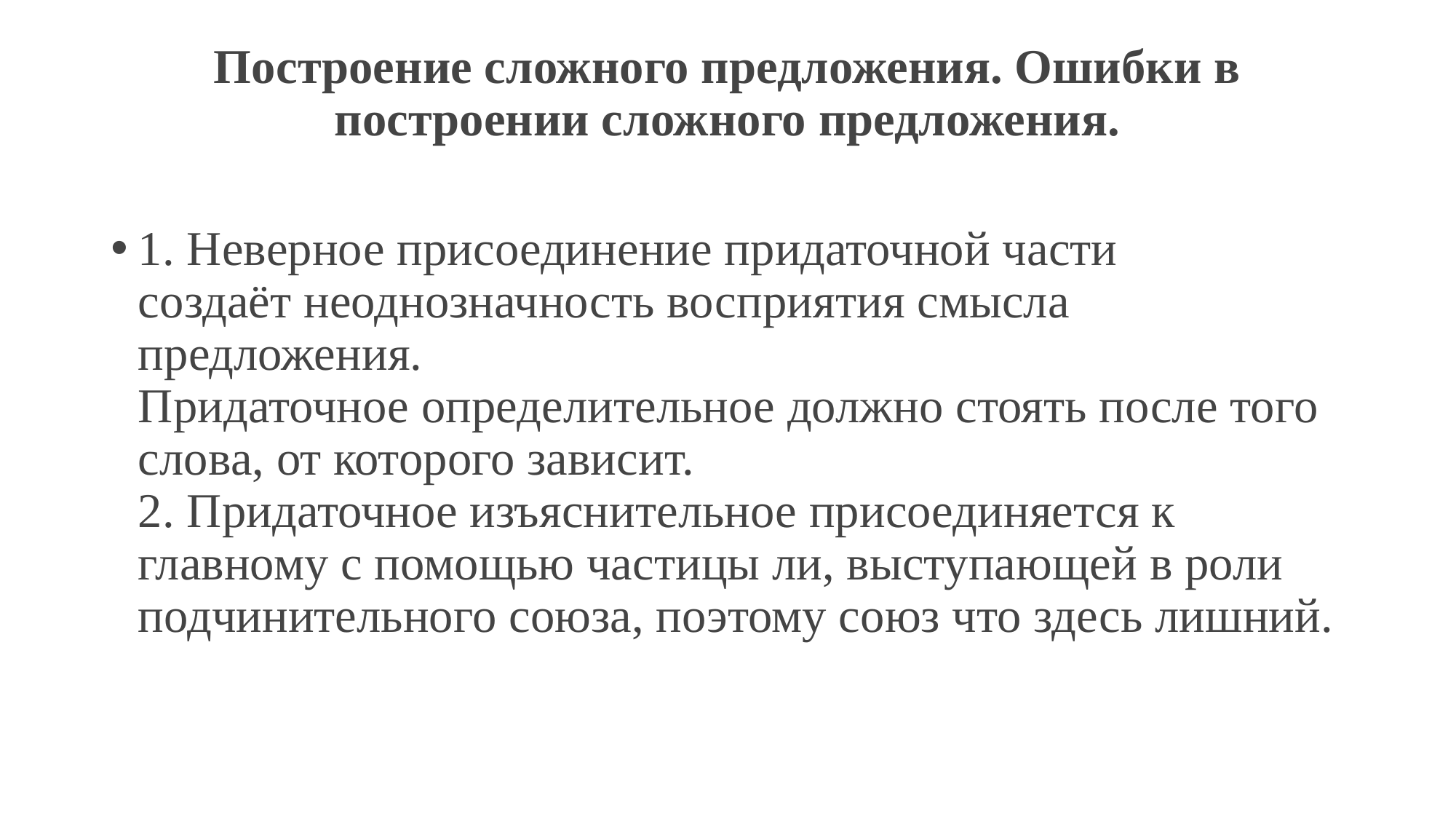

# Построение сложного предложения. Ошибки в построении сложного предложения.
1. Неверное присоединение придаточной части создаёт неоднозначность восприятия смысла предложения.
Придаточное определительное должно стоять после того слова, от которого зависит.
2. Придаточное изъяснительное присоединяется к главному с помощью частицы ли, выступающей в роли подчинительного союза, поэтому союз что здесь лишний.